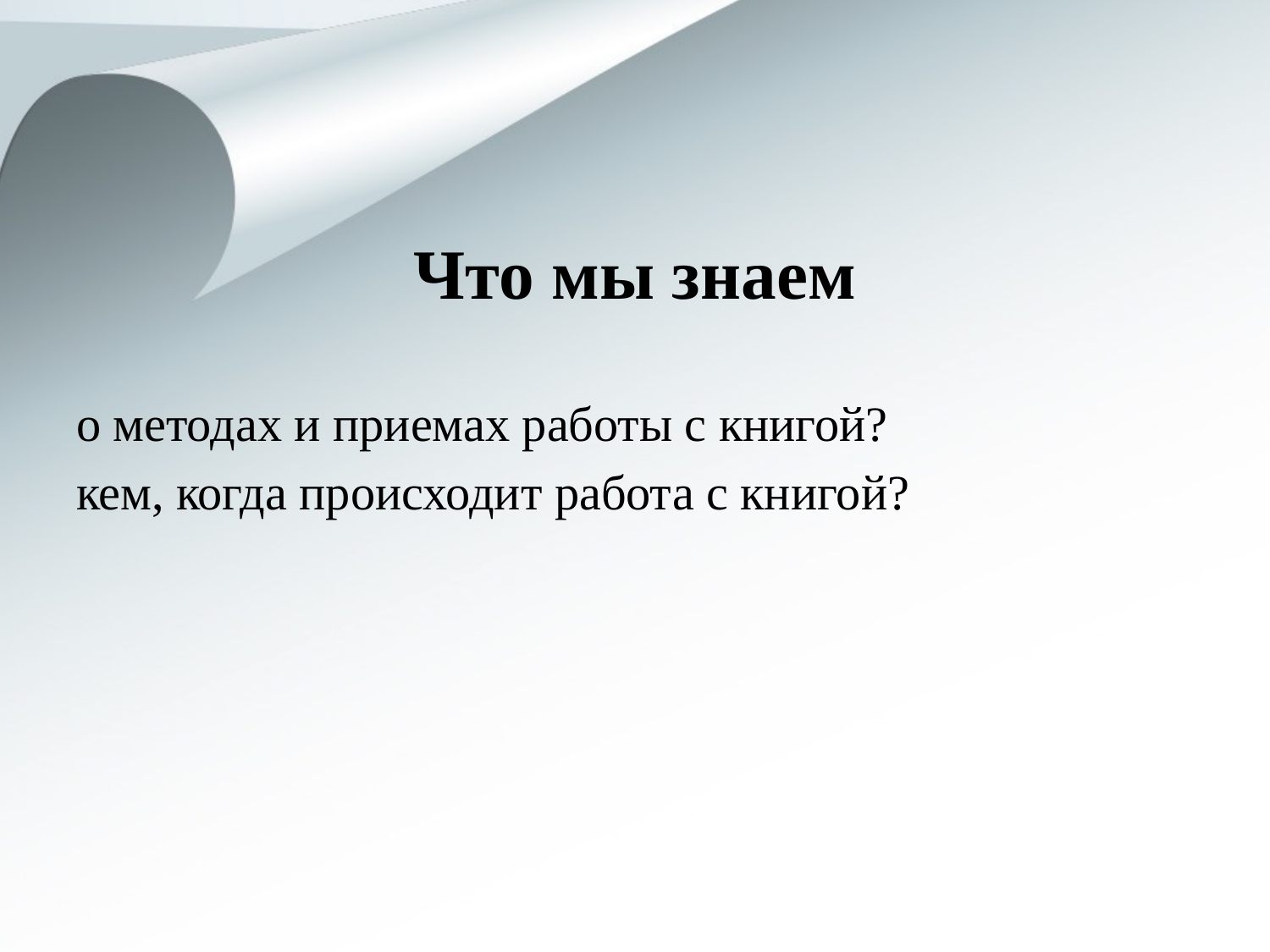

#
Что мы знаем

о методах и приемах работы с книгой?
кем, когда происходит работа с книгой?